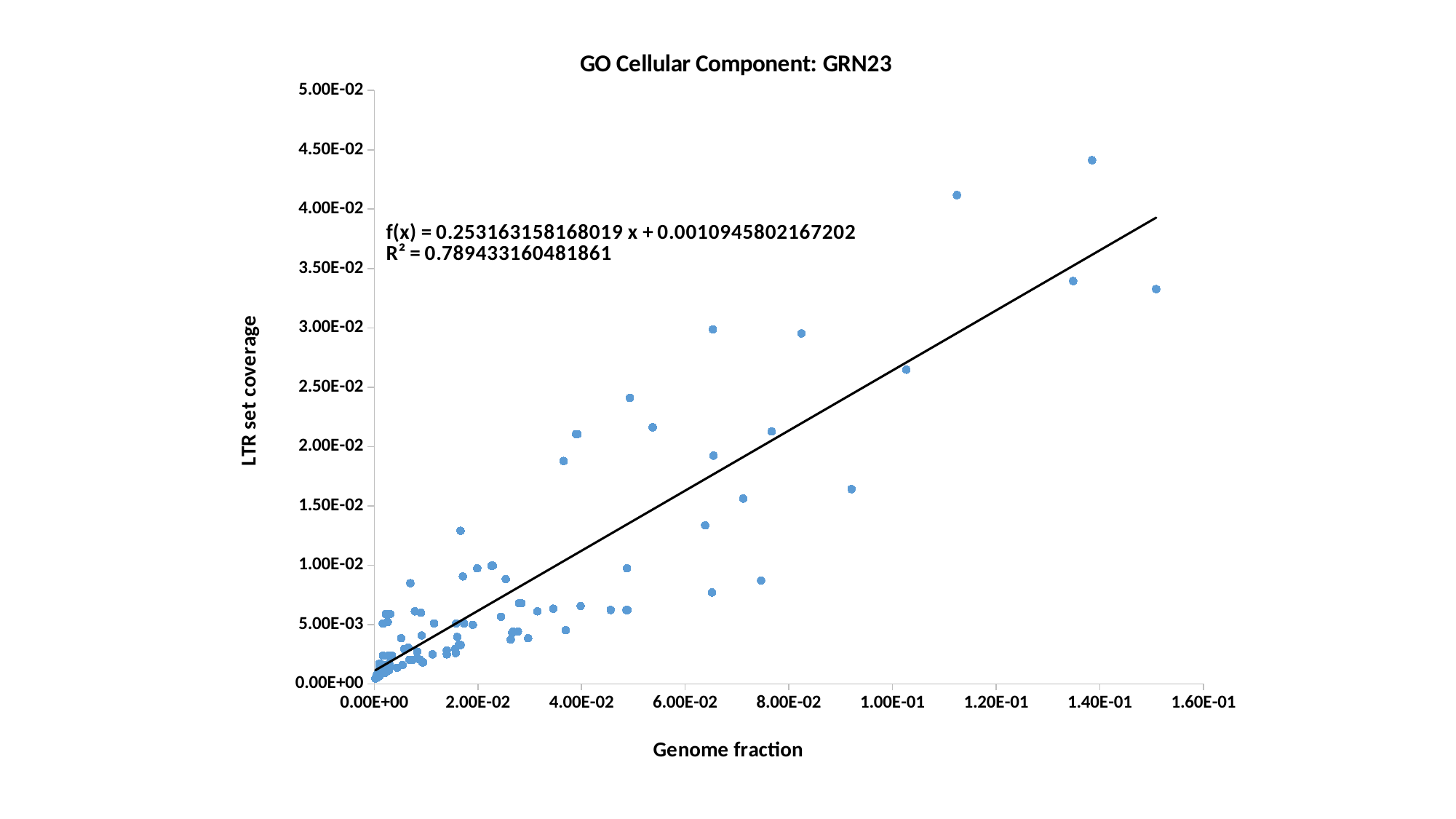

### Chart: GO Cellular Component: GRN23

| Category | LTR fraction |
|---|---|